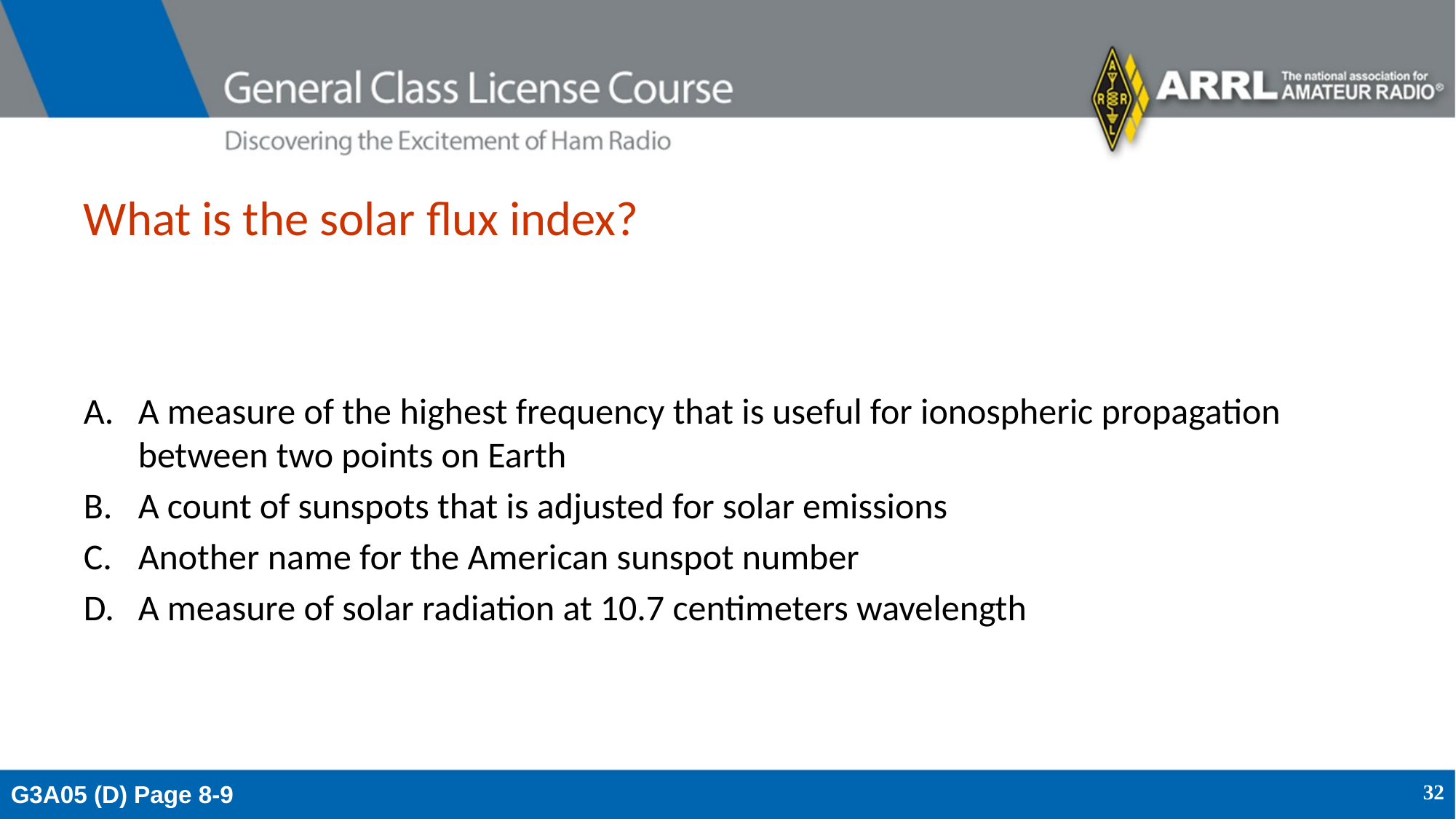

# What is the solar flux index?
A measure of the highest frequency that is useful for ionospheric propagation between two points on Earth
A count of sunspots that is adjusted for solar emissions
Another name for the American sunspot number
A measure of solar radiation at 10.7 centimeters wavelength
G3A05 (D) Page 8-9
32